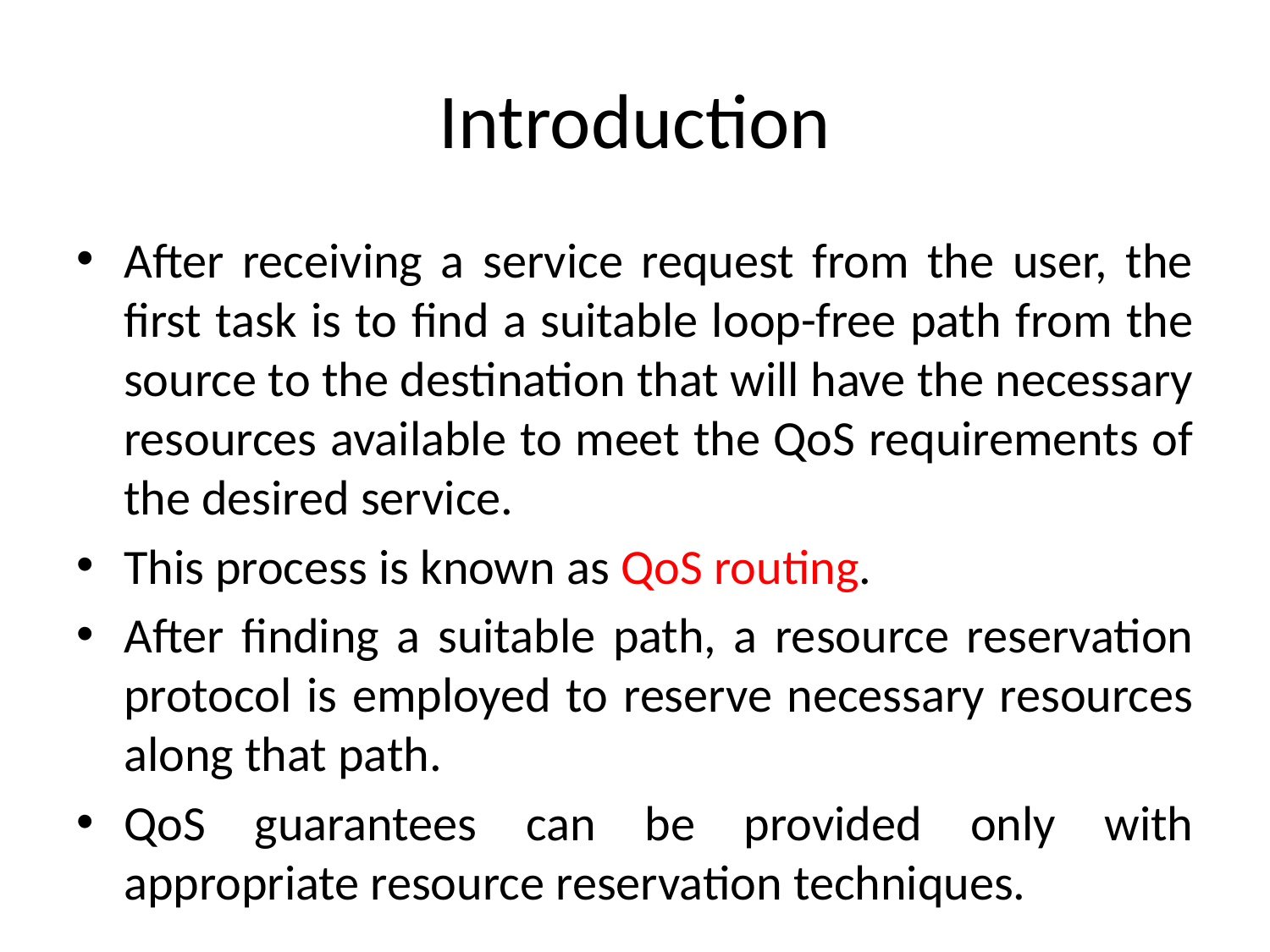

# Introduction
After receiving a service request from the user, the first task is to find a suitable loop-free path from the source to the destination that will have the necessary resources available to meet the QoS requirements of the desired service.
This process is known as QoS routing.
After finding a suitable path, a resource reservation protocol is employed to reserve necessary resources along that path.
QoS guarantees can be provided only with appropriate resource reservation techniques.